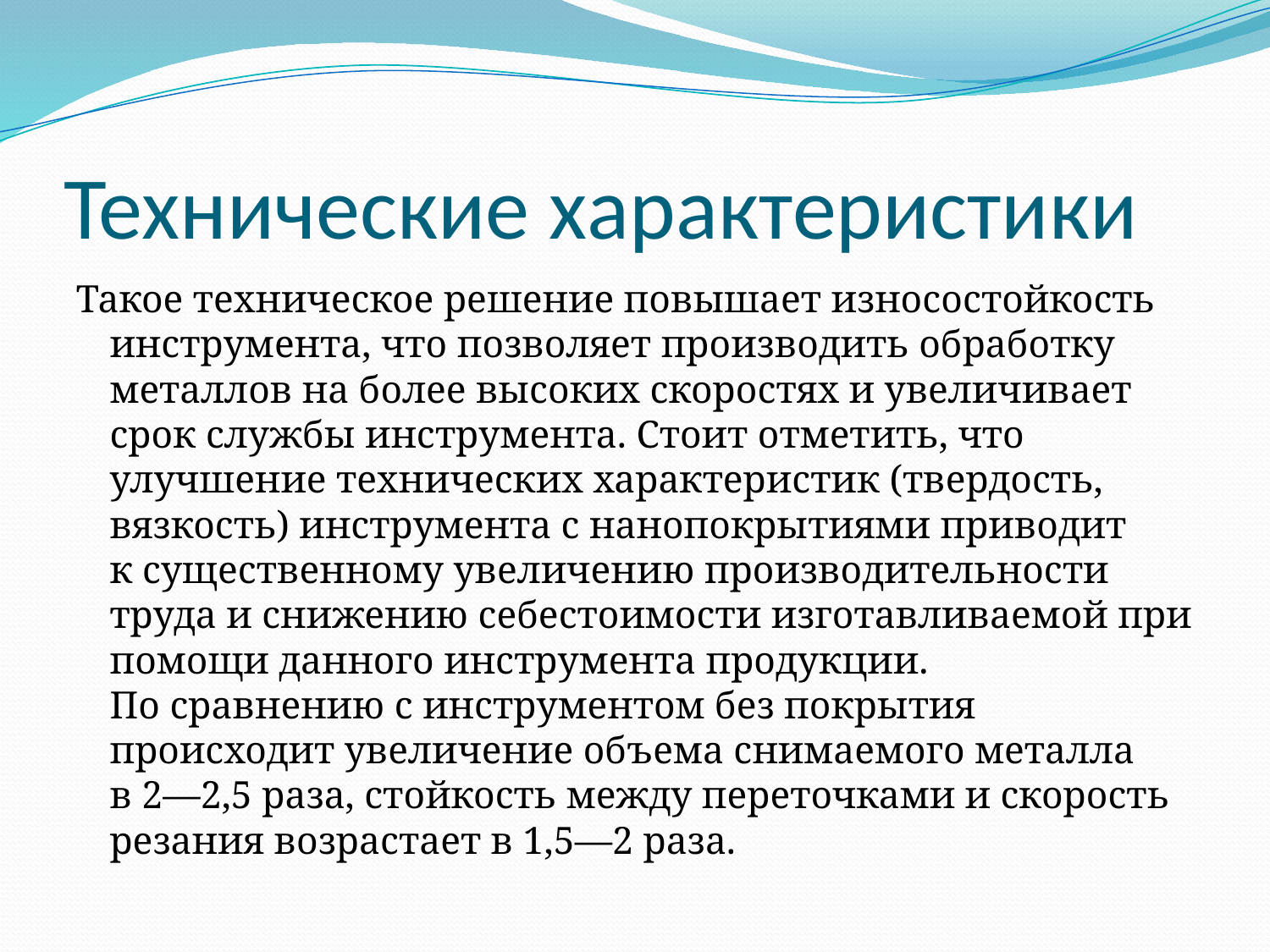

# Технические характеристики
Такое техническое решение повышает износостойкость инструмента, что позволяет производить обработку металлов на более высоких скоростях и увеличивает срок службы инструмента. Стоит отметить, что улучшение технических характеристик (твердость, вязкость) инструмента с нанопокрытиями приводит к существенному увеличению производительности труда и снижению себестоимости изготавливаемой при помощи данного инструмента продукции. По сравнению с инструментом без покрытия происходит увеличение объема снимаемого металла в 2—2,5 раза, стойкость между переточками и скорость резания возрастает в 1,5—2 раза.